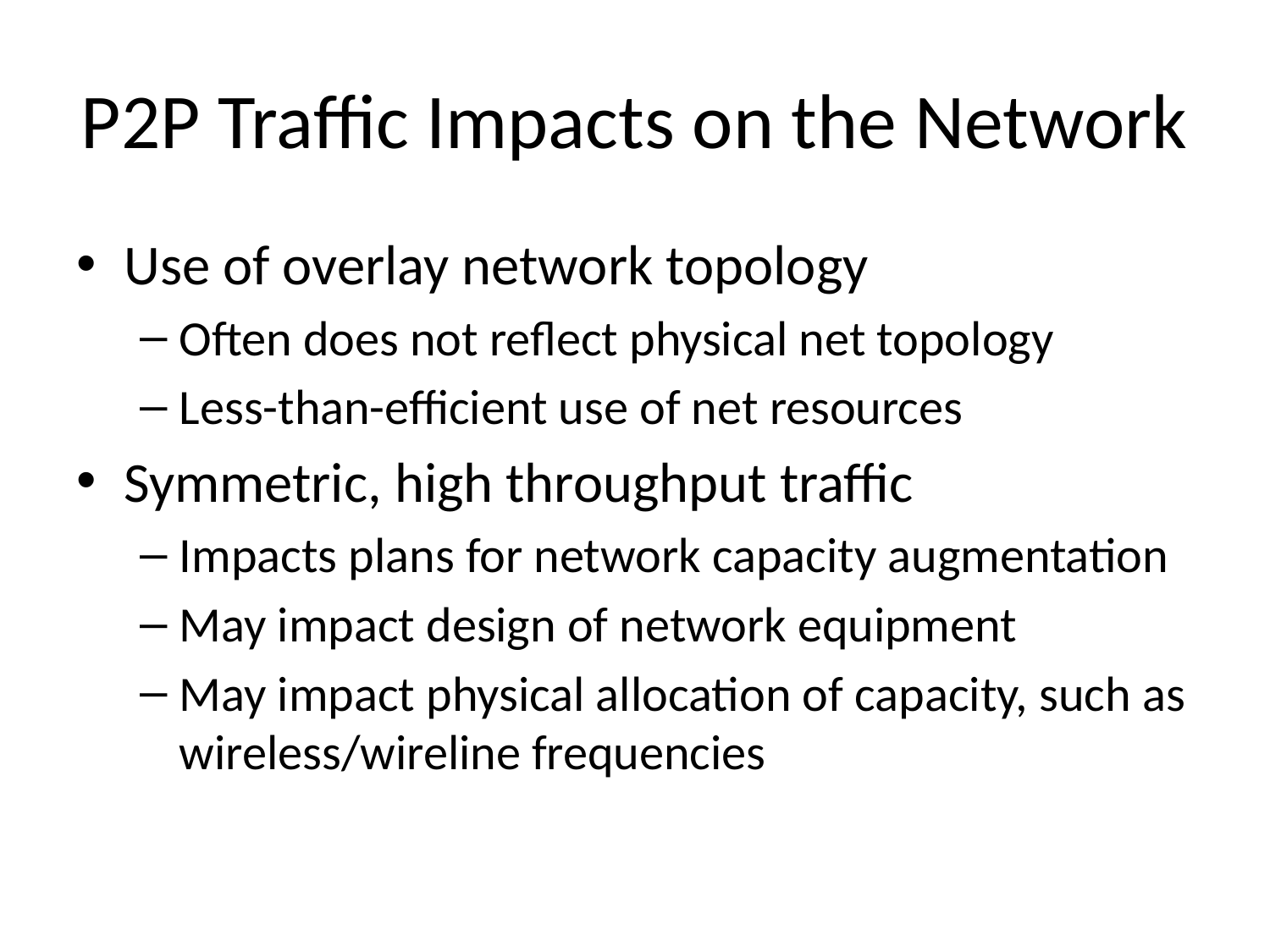

# P2P Traffic Impacts on the Network
Use of overlay network topology
Often does not reflect physical net topology
Less-than-efficient use of net resources
Symmetric, high throughput traffic
Impacts plans for network capacity augmentation
May impact design of network equipment
May impact physical allocation of capacity, such as wireless/wireline frequencies